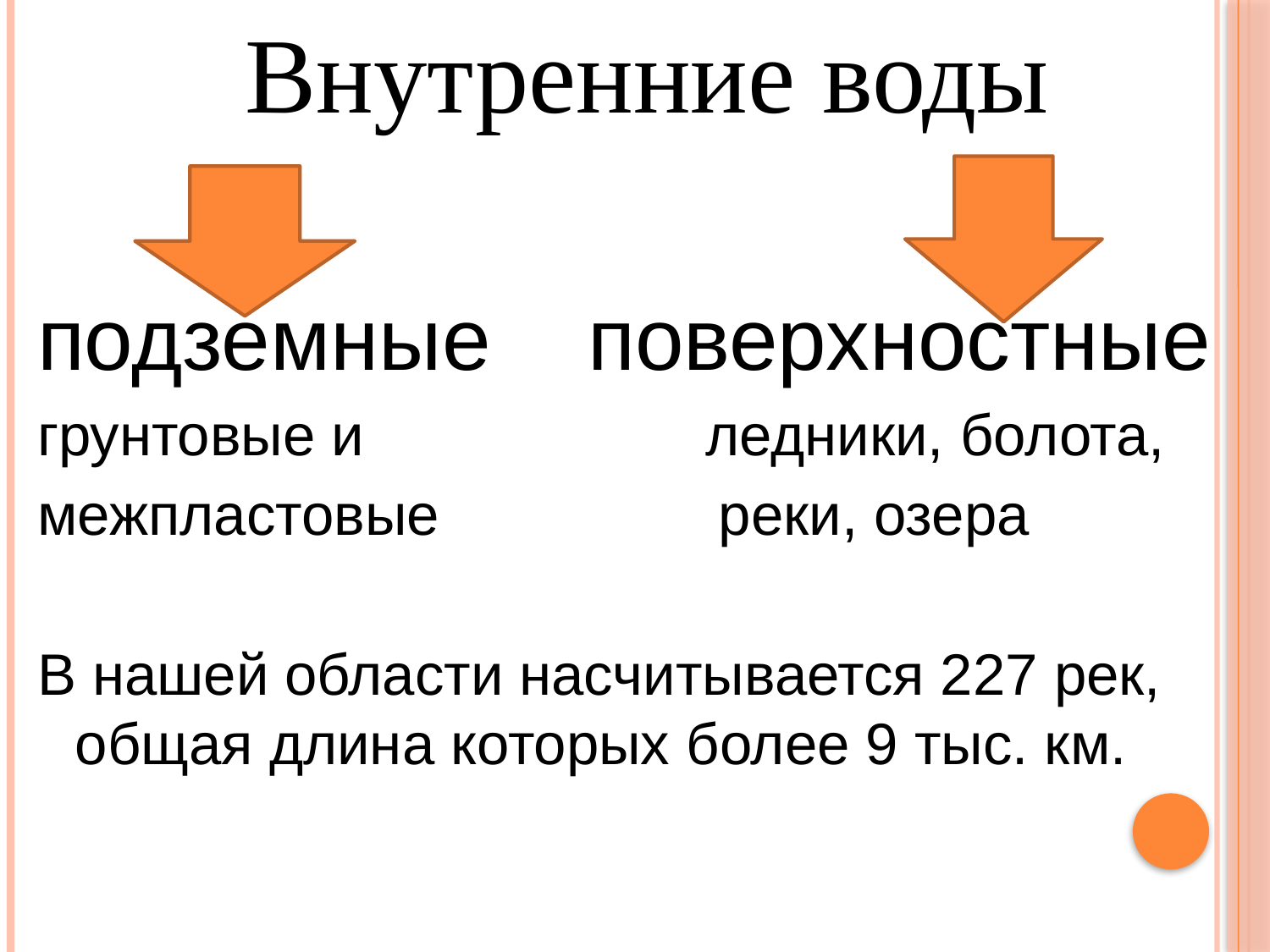

Внутренние воды

подземные    поверхностные
грунтовые и                     ледники, болота,
межпластовые                   реки, озера

В нашей области насчитывается 227 рек, общая длина которых более 9 тыс. км.

#